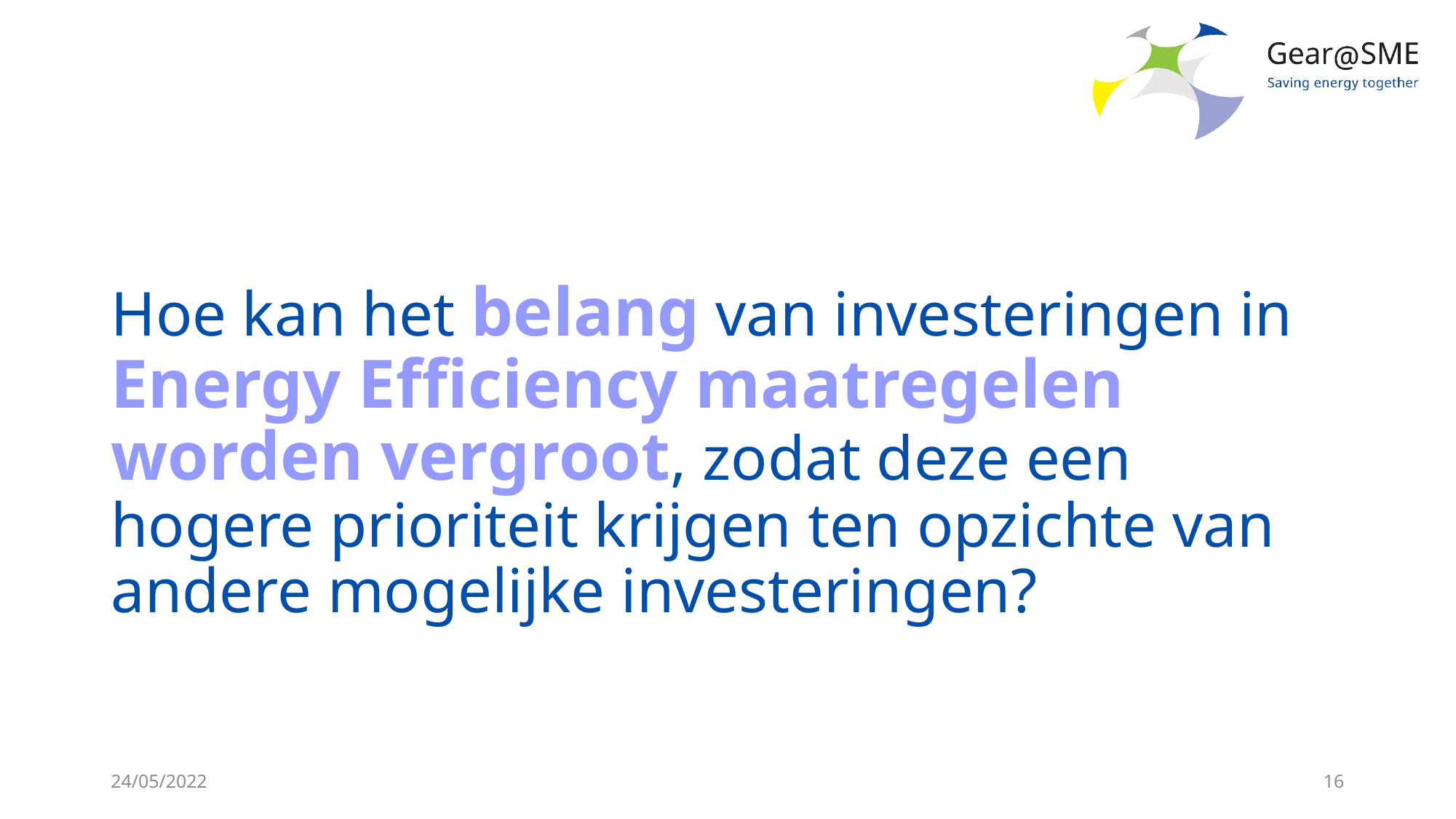

# Hoe kan het belang van investeringen in Energy Efficiency maatregelen worden vergroot, zodat deze een hogere prioriteit krijgen ten opzichte van andere mogelijke investeringen?

24/05/2022
16